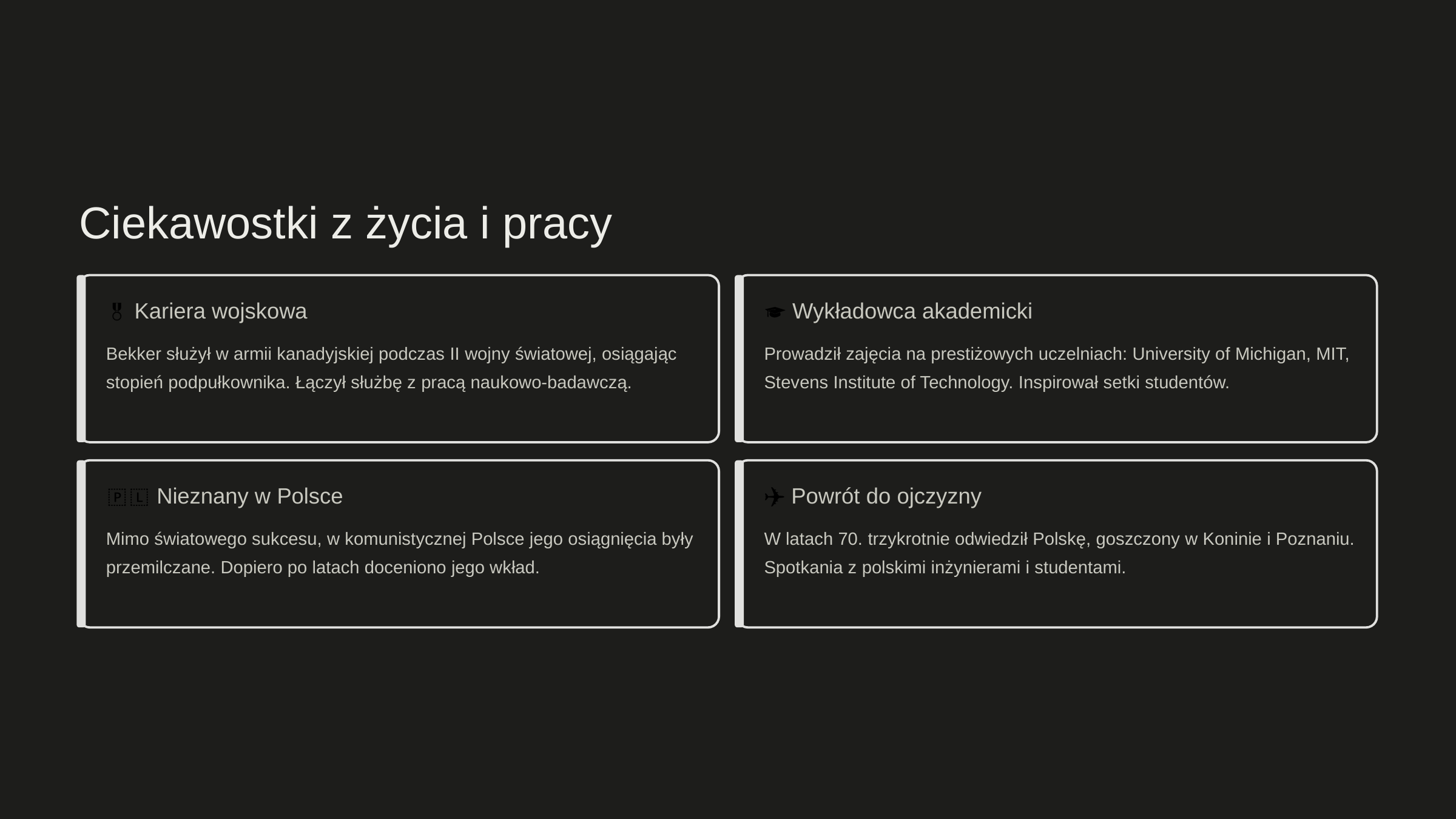

Ciekawostki z życia i pracy

🎖️ Kariera wojskowa
🎓 Wykładowca akademicki
Bekker służył w armii kanadyjskiej podczas II wojny światowej, osiągając stopień podpułkownika. Łączył służbę z pracą naukowo-badawczą.
Prowadził zajęcia na prestiżowych uczelniach: University of Michigan, MIT, Stevens Institute of Technology. Inspirował setki studentów.

🇵🇱 Nieznany w Polsce
✈️ Powrót do ojczyzny
Mimo światowego sukcesu, w komunistycznej Polsce jego osiągnięcia były przemilczane. Dopiero po latach doceniono jego wkład.
W latach 70. trzykrotnie odwiedził Polskę, goszczony w Koninie i Poznaniu. Spotkania z polskimi inżynierami i studentami.